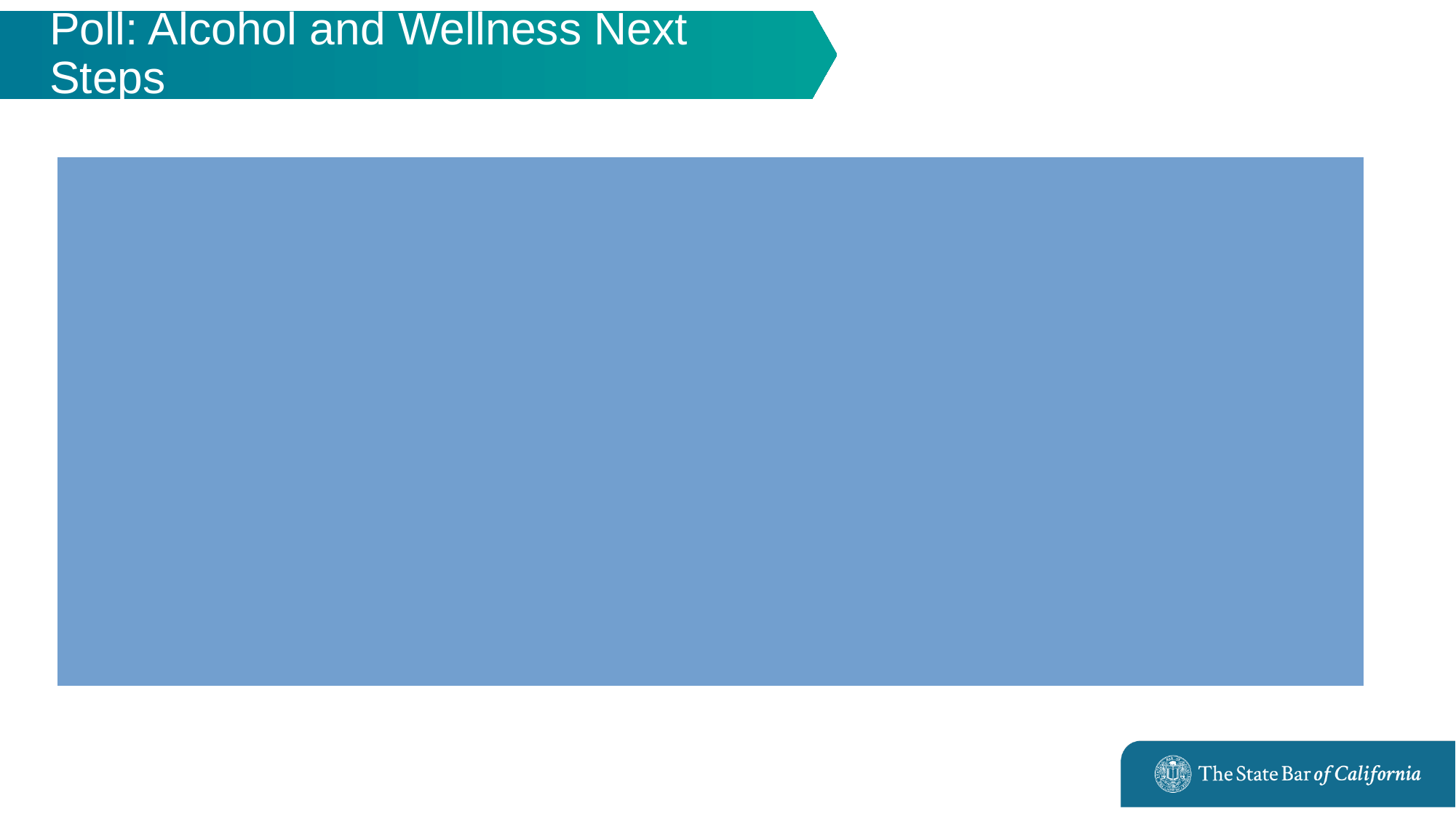

# Poll: Alcohol and Wellness Next Steps
After today’s presentation, how do you plan to modify your relationship with and use of alcohol?
I plan to significantly reduce my alcohol consumption.
I plan to moderately reduce my alcohol consumption.
I plan to maintain my current level of consumption.
I plan to seek additional information or support before deciding.
I do not plan to make any changes.